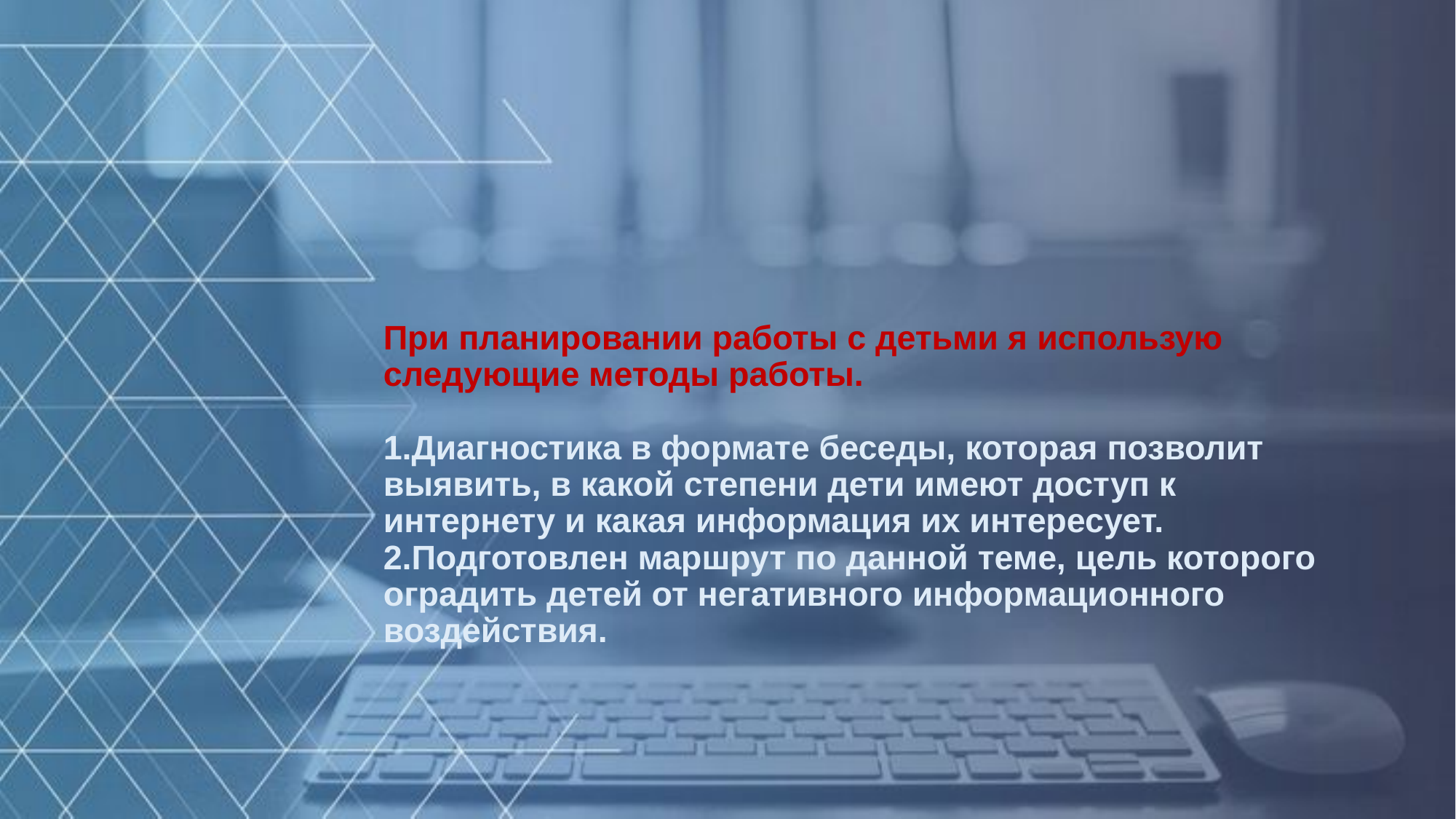

# При планировании работы с детьми я использую следующие методы работы. 1.Диагностика в формате беседы, которая позволит выявить, в какой степени дети имеют доступ к интернету и какая информация их интересует. 2.Подготовлен маршрут по данной теме, цель которого  оградить детей от негативного информационного воздействия.